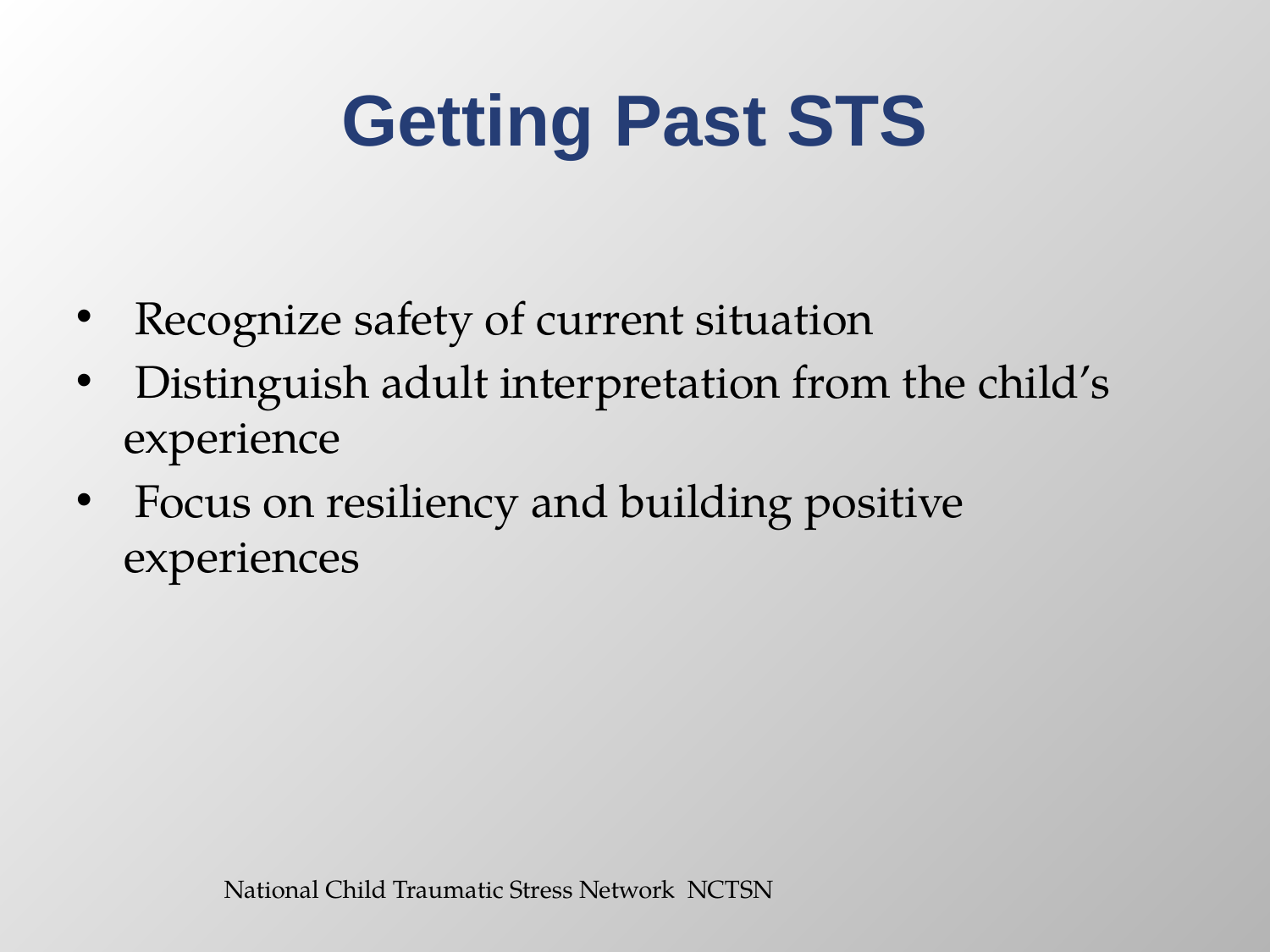

# Getting Past STS

 Recognize safety of current situation
 Distinguish adult interpretation from the child’s experience
 Focus on resiliency and building positive experiences
National Child Traumatic Stress Network  NCTSN